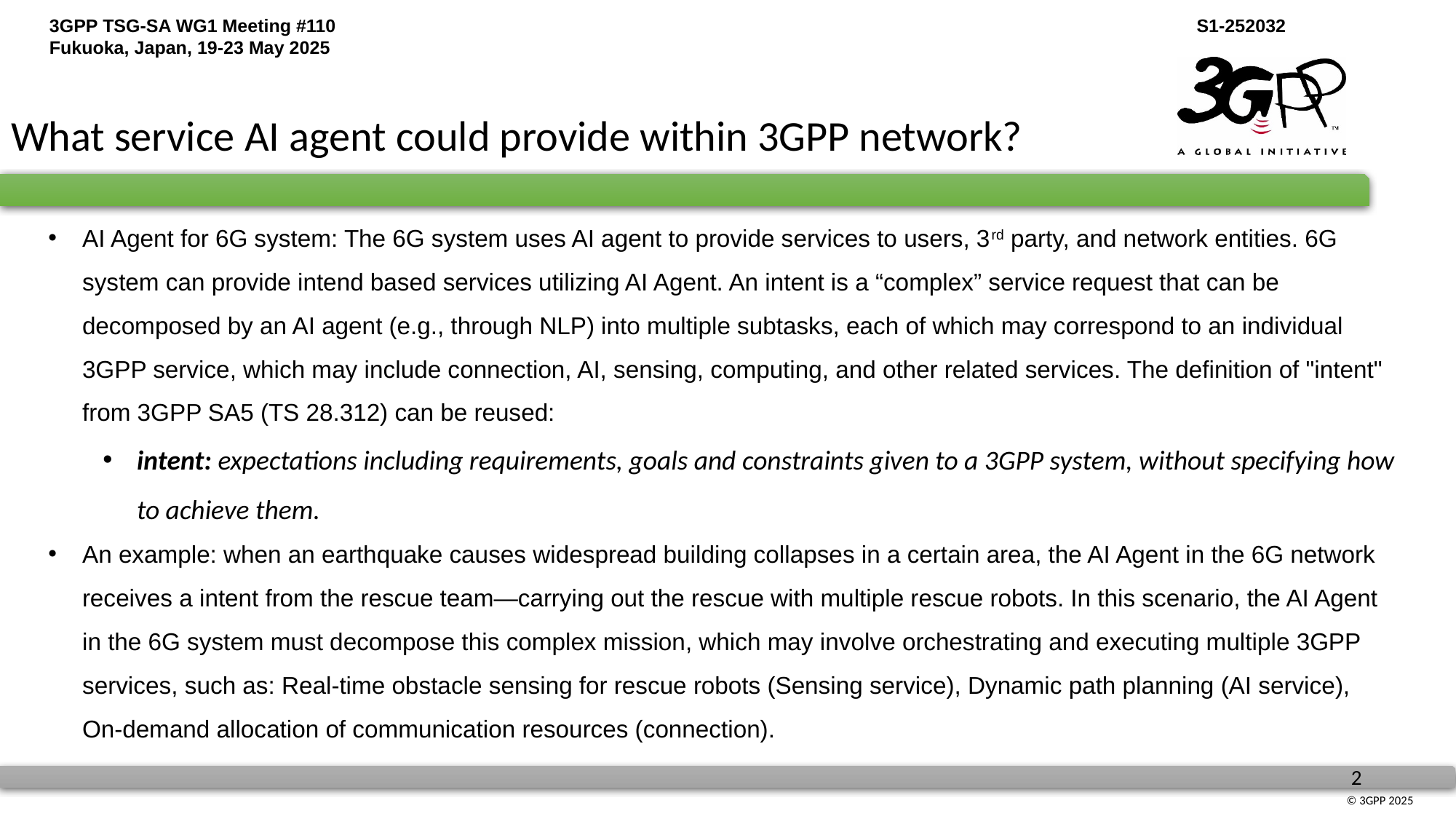

# What service AI agent could provide within 3GPP network?
AI Agent for 6G system: The 6G system uses AI agent to provide services to users, 3rd party, and network entities. 6G system can provide intend based services utilizing AI Agent. An intent is a “complex” service request that can be decomposed by an AI agent (e.g., through NLP) into multiple subtasks, each of which may correspond to an individual 3GPP service, which may include connection, AI, sensing, computing, and other related services. The definition of "intent" from 3GPP SA5 (TS 28.312) can be reused:
intent: expectations including requirements, goals and constraints given to a 3GPP system, without specifying how to achieve them.
An example: when an earthquake causes widespread building collapses in a certain area, the AI Agent in the 6G network receives a intent from the rescue team—carrying out the rescue with multiple rescue robots. In this scenario, the AI Agent in the 6G system must decompose this complex mission, which may involve orchestrating and executing multiple 3GPP services, such as: Real-time obstacle sensing for rescue robots (Sensing service), Dynamic path planning (AI service), On-demand allocation of communication resources (connection).